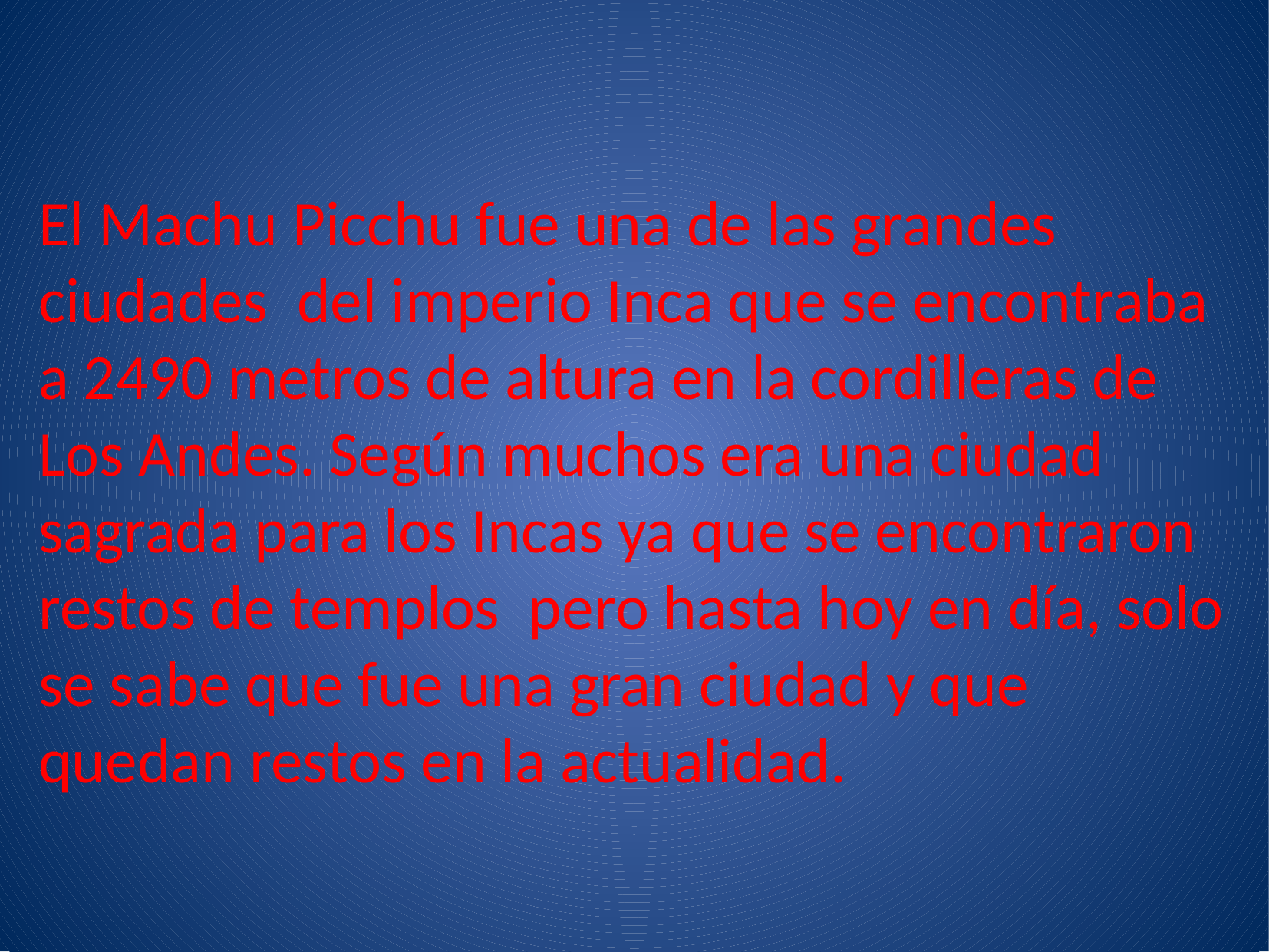

El Machu Picchu fue una de las grandes ciudades  del imperio Inca que se encontraba a 2490 metros de altura en la cordilleras de Los Andes. Según muchos era una ciudad sagrada para los Incas ya que se encontraron restos de templos  pero hasta hoy en día, solo se sabe que fue una gran ciudad y que quedan restos en la actualidad.